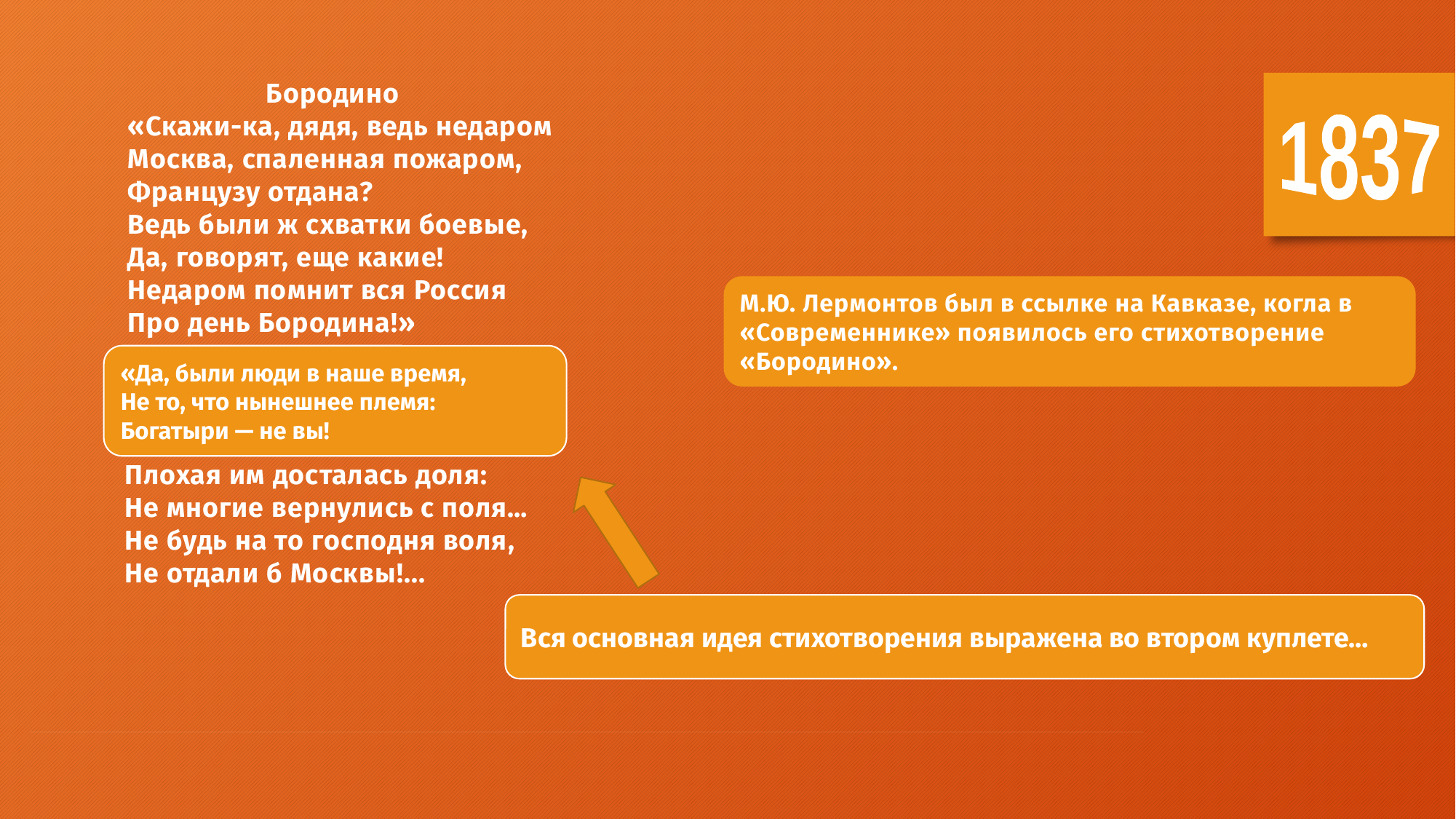

Бородино
«Скажи-ка, дядя, ведь недаром
Москва, спаленная пожаром,
Французу отдана?
Ведь были ж схватки боевые,
Да, говорят, еще какие!
Недаром помнит вся Россия
Про день Бородина!»
1837
М.Ю. Лермонтов был в ссылке на Кавказе, когла в «Современнике» появилось его стихотворение «Бородино».
«Да, были люди в наше время,
Не то, что нынешнее племя:
Богатыри — не вы!
Плохая им досталась доля:
Не многие вернулись с поля…
Не будь на то господня воля,
Не отдали б Москвы!...

Вся основная идея стихотворения выражена во втором куплете…